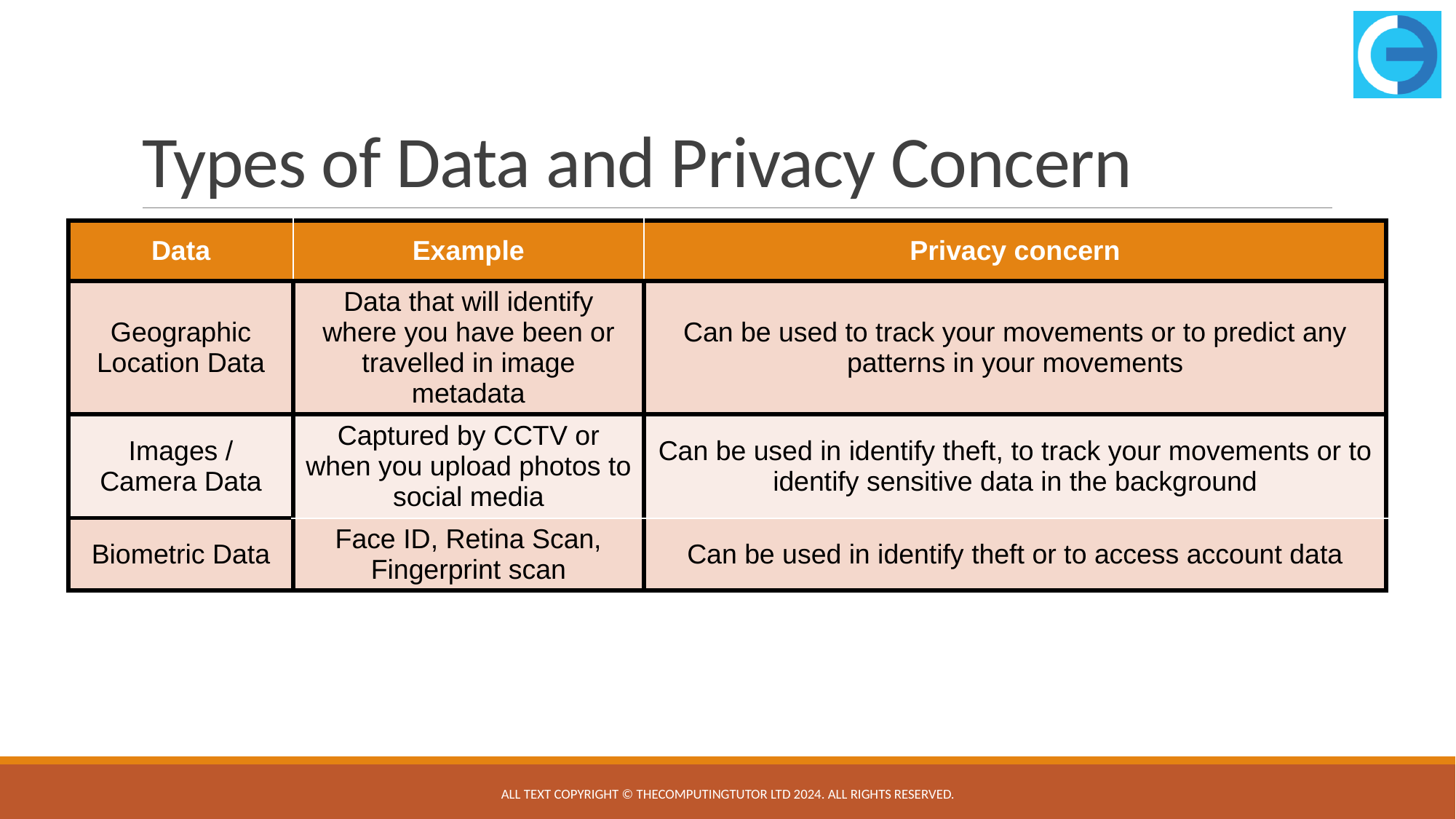

# Types of Data and Privacy Concern
| Data | Example | Privacy concern |
| --- | --- | --- |
| Geographic Location Data | Data that will identify where you have been or travelled in image metadata | Can be used to track your movements or to predict any patterns in your movements |
| Images / Camera Data | Captured by CCTV or when you upload photos to social media | Can be used in identify theft, to track your movements or to identify sensitive data in the background |
| Biometric Data | Face ID, Retina Scan, Fingerprint scan | Can be used in identify theft or to access account data |
All text copyright © TheComputingTutor Ltd 2024. All rights Reserved.